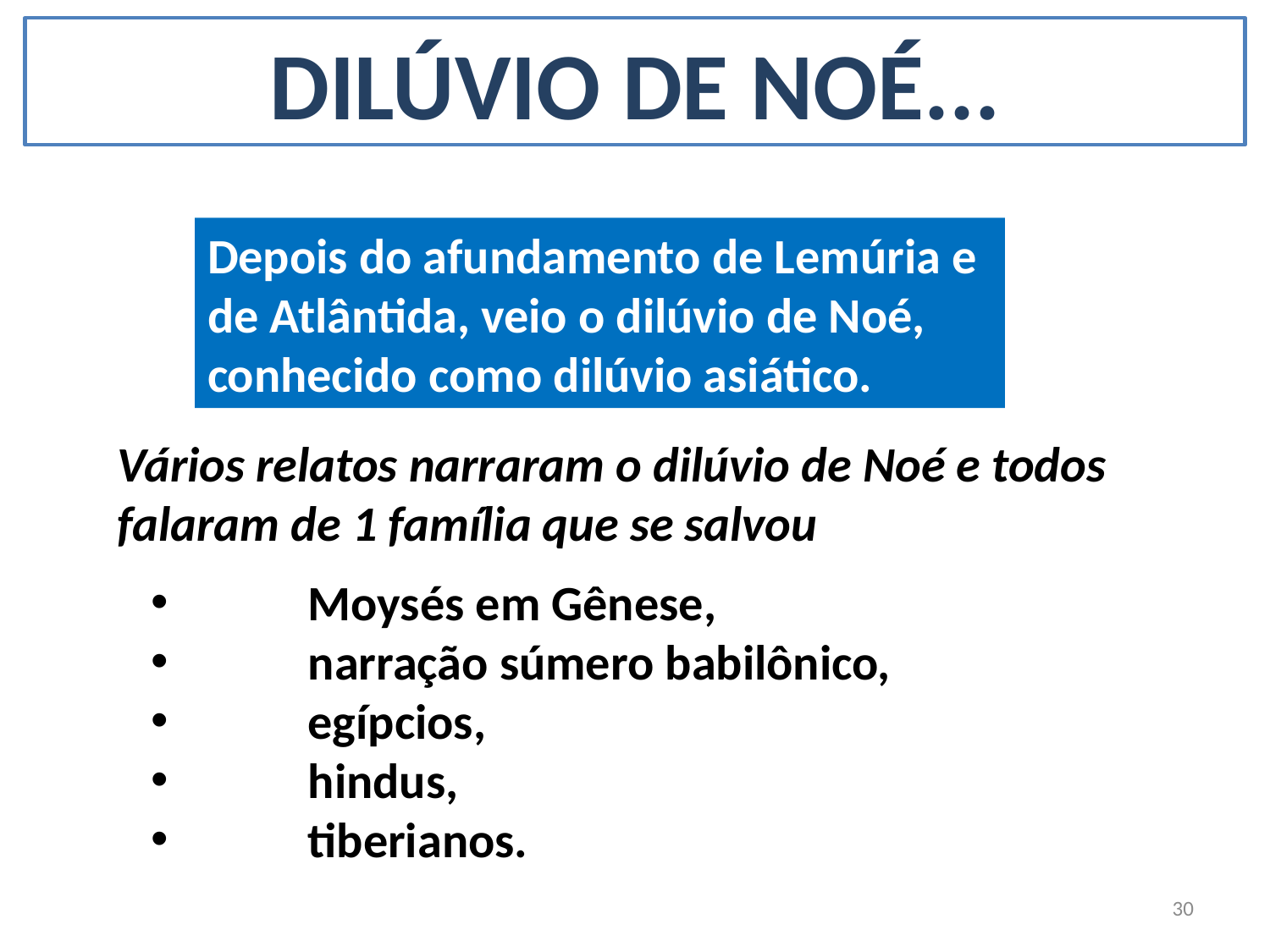

DILÚVIO DE NOÉ...
Depois do afundamento de Lemúria e de Atlântida, veio o dilúvio de Noé, conhecido como dilúvio asiático.
Vários relatos narraram o dilúvio de Noé e todos falaram de 1 família que se salvou

	Moysés em Gênese,
	narração súmero babilônico,
	egípcios,
	hindus,
	tiberianos.
30